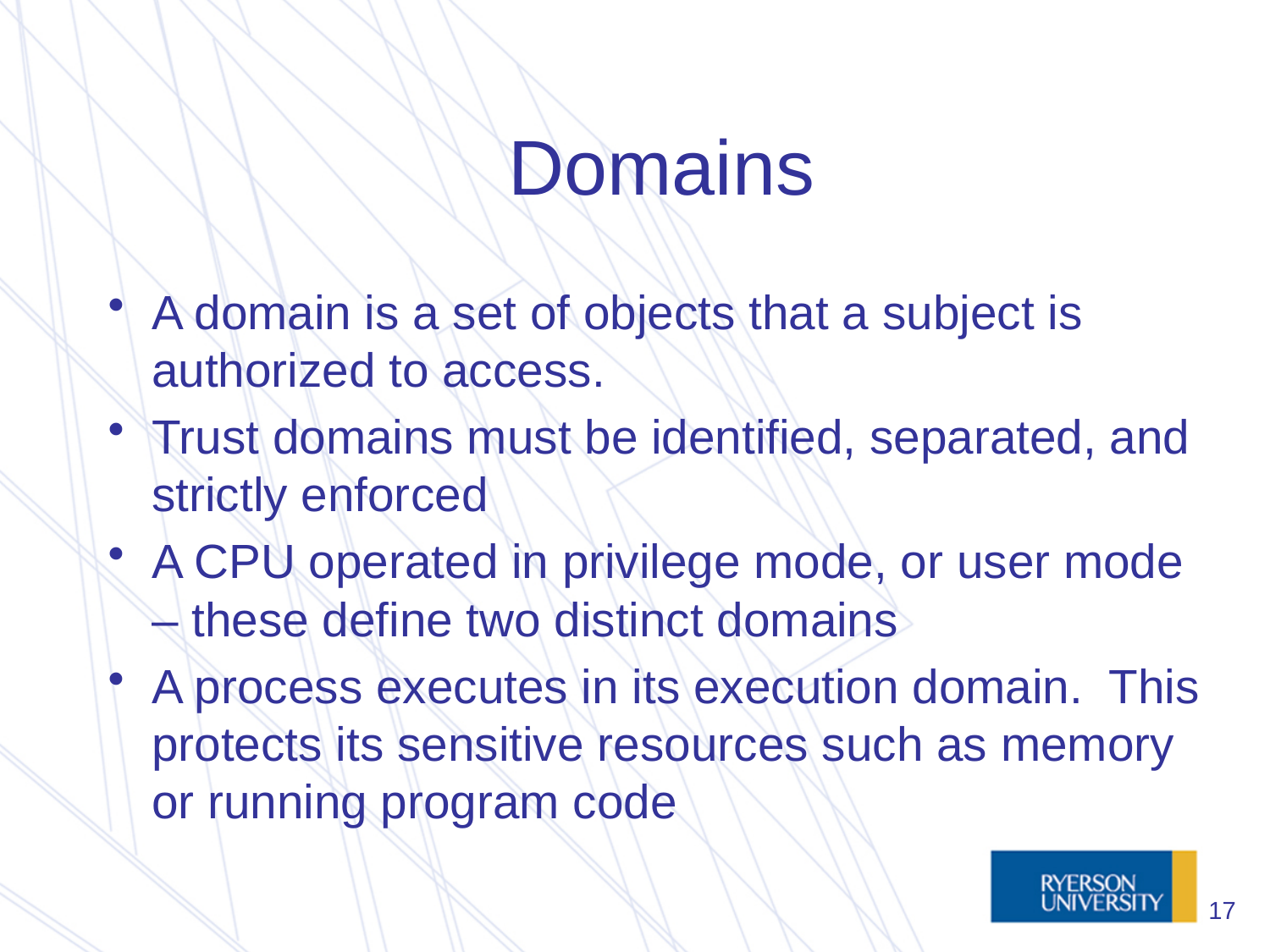

# Domains
A domain is a set of objects that a subject is authorized to access.
Trust domains must be identified, separated, and strictly enforced
A CPU operated in privilege mode, or user mode – these define two distinct domains
A process executes in its execution domain.  This protects its sensitive resources such as memory or running program code

17